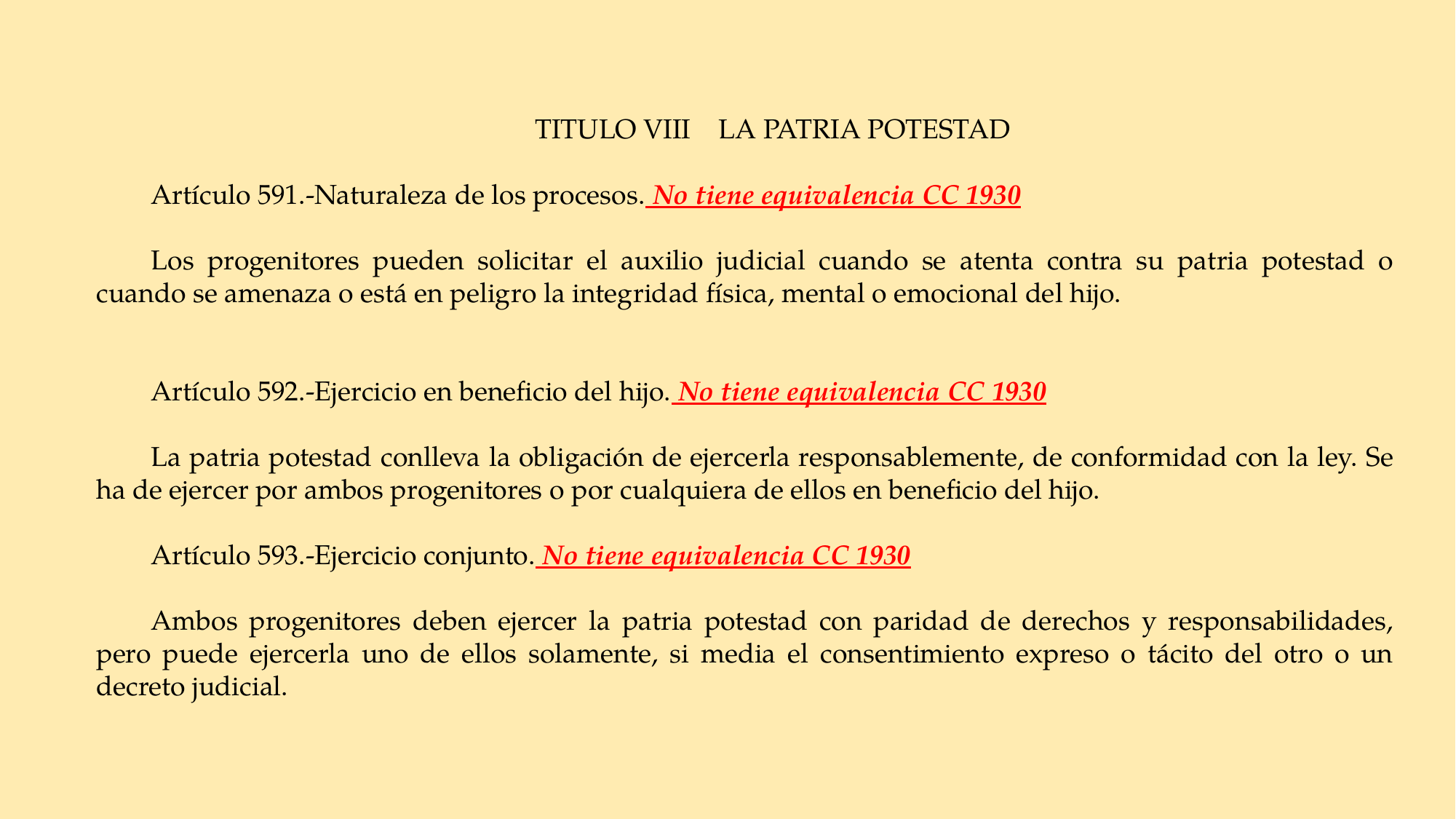

TITULO VIII    LA PATRIA POTESTAD

Artículo 591.-Naturaleza de los procesos. No tiene equivalencia CC 1930

Los progenitores pueden solicitar el auxilio judicial cuando se atenta contra su patria potestad o cuando se amenaza o está en peligro la integridad física, mental o emocional del hijo.

Artículo 592.-Ejercicio en beneficio del hijo. No tiene equivalencia CC 1930

La patria potestad conlleva la obligación de ejercerla responsablemente, de conformidad con la ley. Se ha de ejercer por ambos progenitores o por cualquiera de ellos en beneficio del hijo.

Artículo 593.-Ejercicio conjunto. No tiene equivalencia CC 1930

Ambos progenitores deben ejercer la patria potestad con paridad de derechos y responsabilidades, pero puede ejercerla uno de ellos solamente, si media el consentimiento expreso o tácito del otro o un decreto judicial.